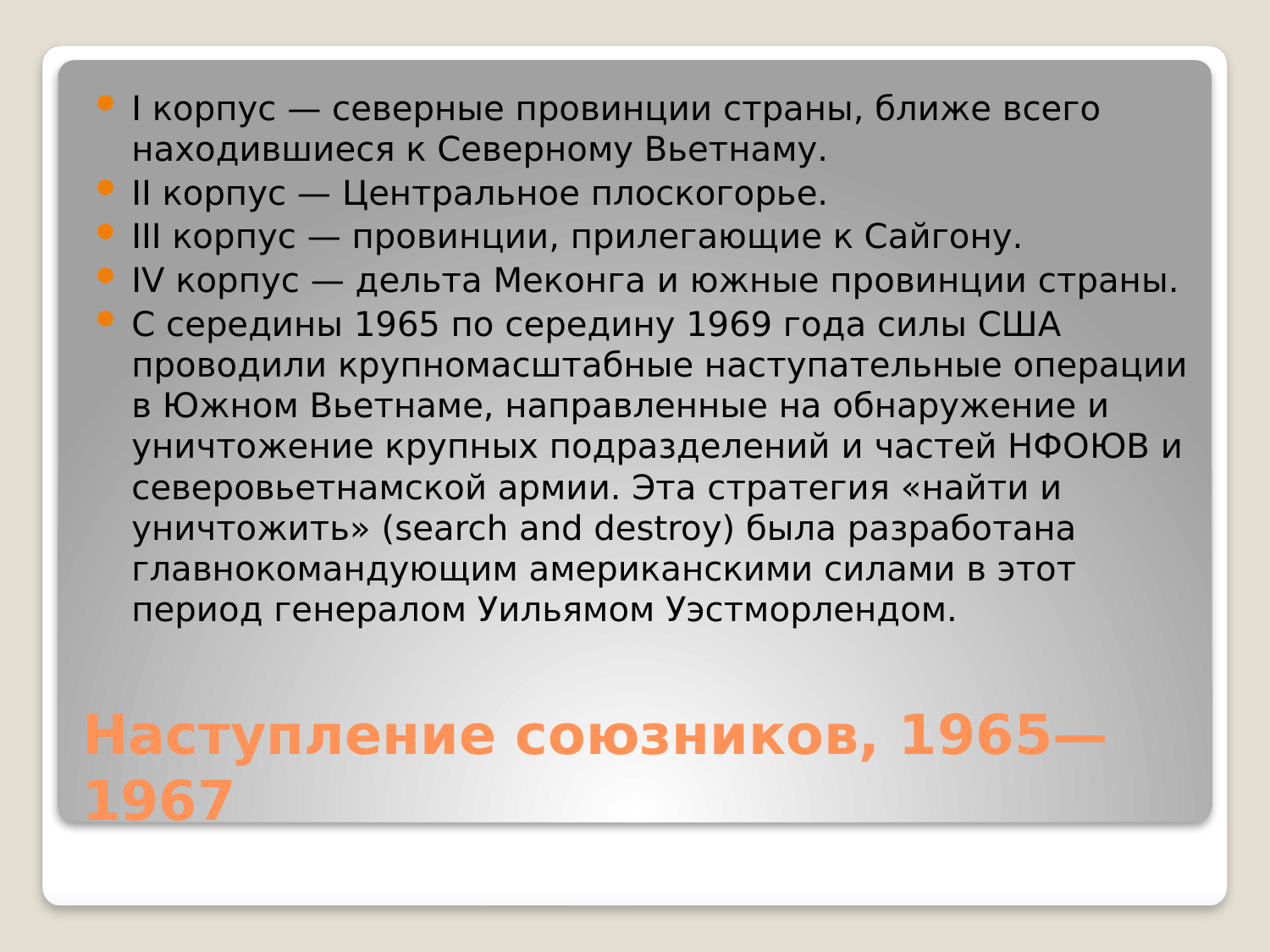

I корпус — северные провинции страны, ближе всего находившиеся к Северному Вьетнаму.
II корпус — Центральное плоскогорье.
III корпус — провинции, прилегающие к Сайгону.
IV корпус — дельта Меконга и южные провинции страны.
С середины 1965 по середину 1969 года силы США проводили крупномасштабные наступательные операции в Южном Вьетнаме, направленные на обнаружение и уничтожение крупных подразделений и частей НФОЮВ и северовьетнамской армии. Эта стратегия «найти и уничтожить» (search and destroy) была разработана главнокомандующим американскими силами в этот период генералом Уильямом Уэстморлендом.
# Наступление союзников, 1965—1967